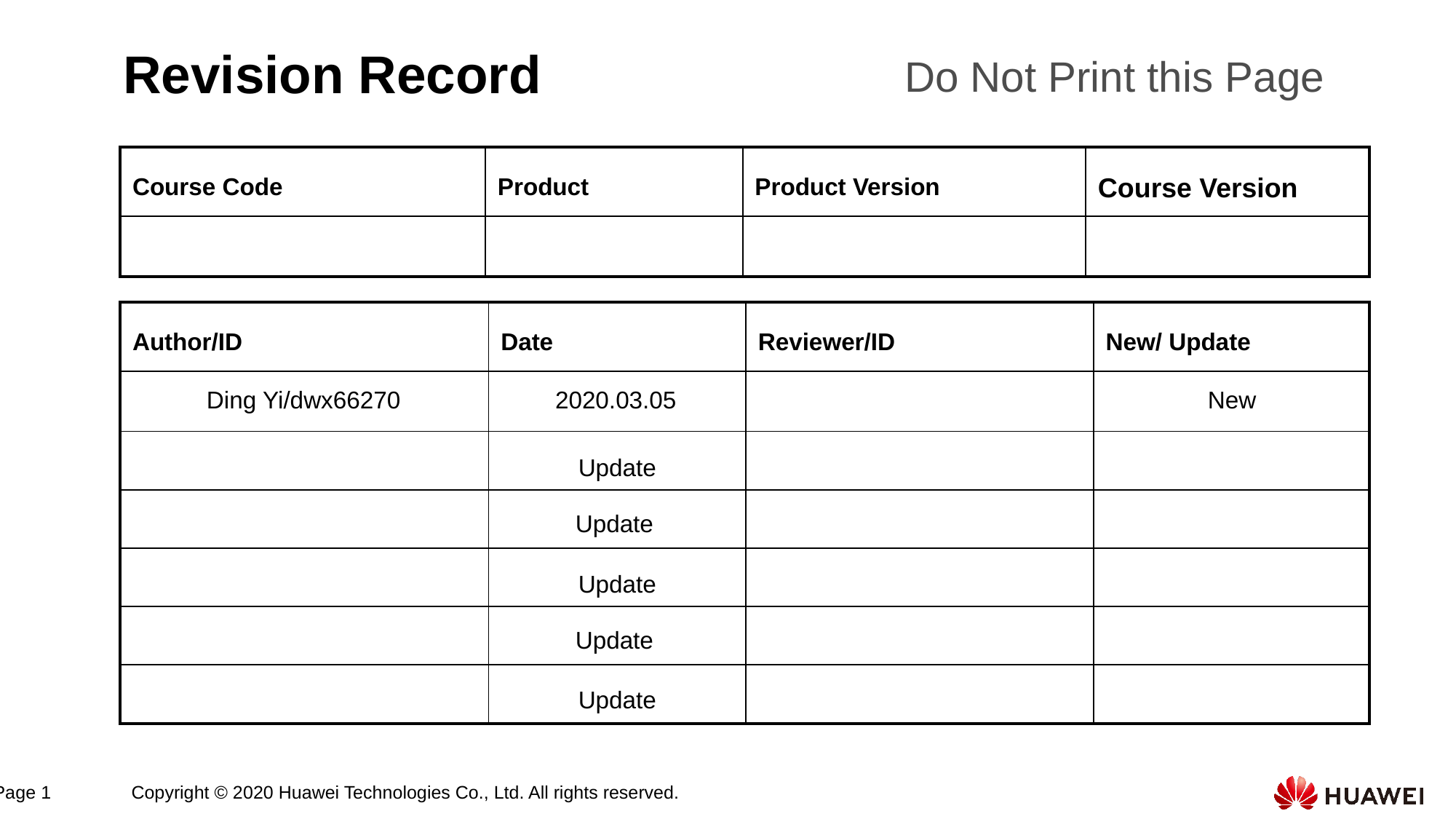

Ding Yi/dwx66270
2020.03.05

New

Update

Update

Update

Update

Update